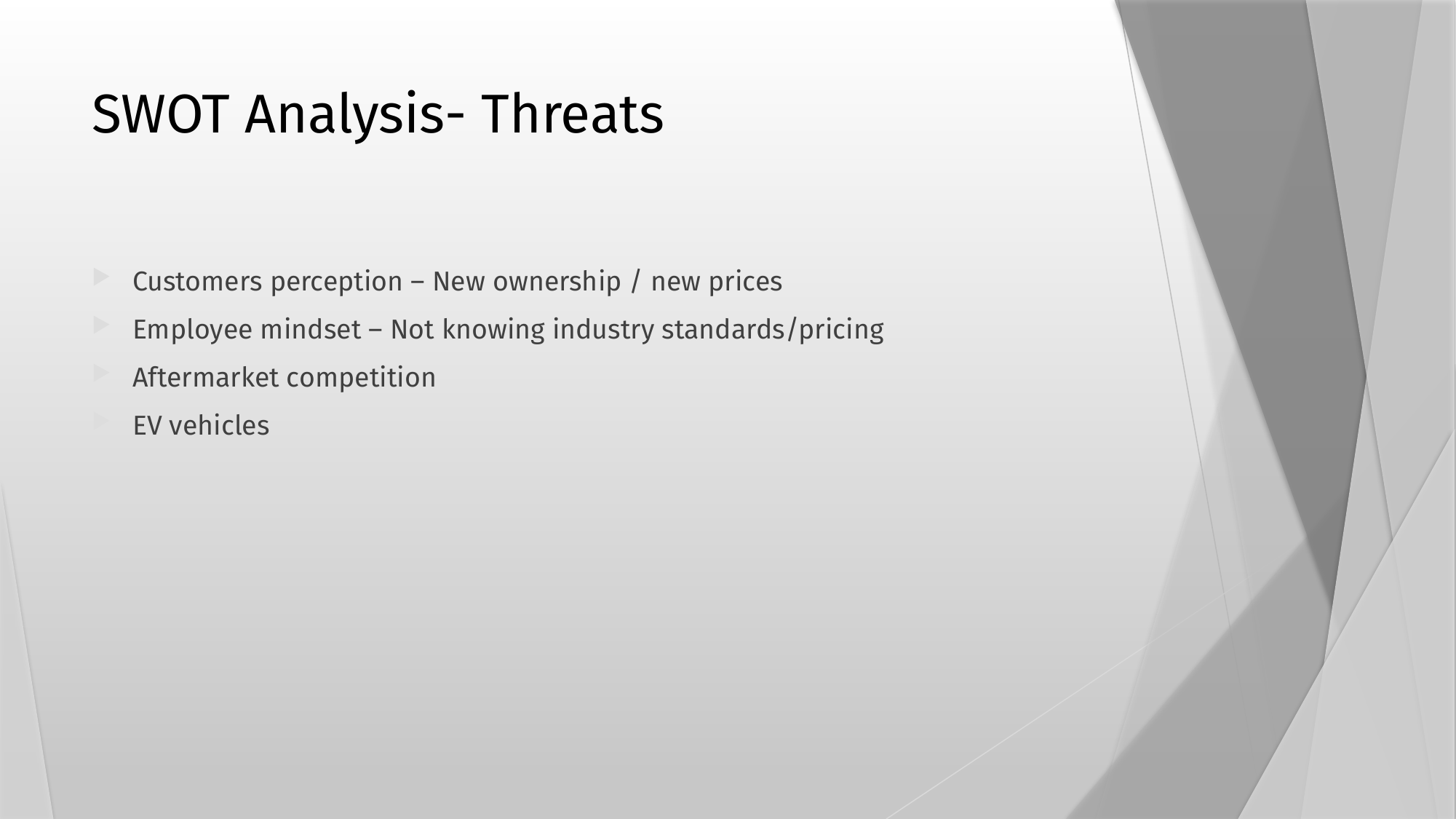

# SWOT Analysis- Threats
Customers perception – New ownership / new prices
Employee mindset – Not knowing industry standards/pricing
Aftermarket competition
EV vehicles